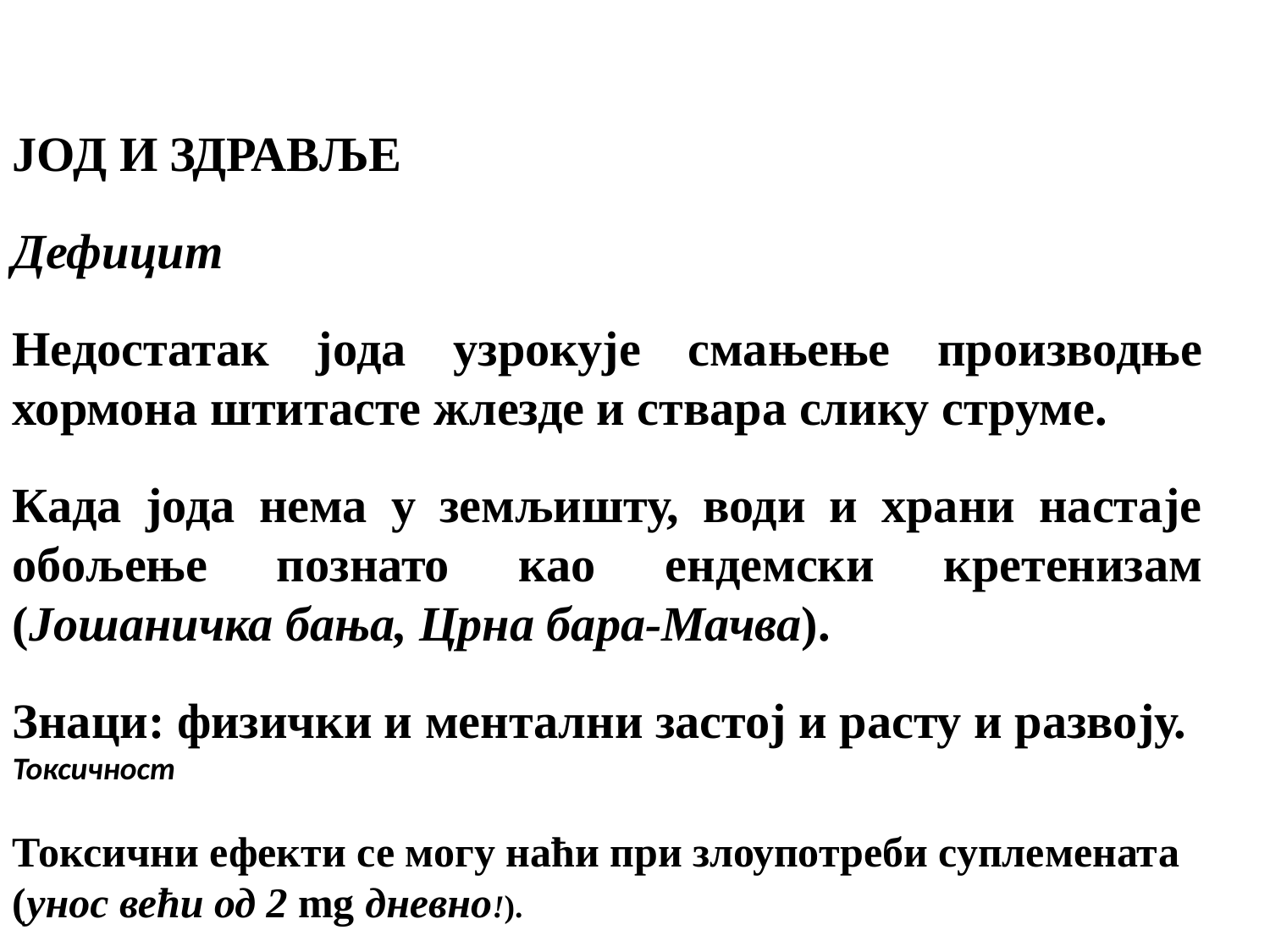

ЈОД И ЗДРАВЉЕ

Дефицит

Недостатак јода узрокује смањење производње хормона штитасте жлезде и ствара слику струме.

Када јода нема у земљишту, води и храни настаје обољење познато као ендемски кретенизам (Јошаничка бања, Црна бара-Мачва).

Знаци: физички и ментални застој и расту и развоју.
Токсичност

Токсични ефекти се могу наћи при злоупотреби суплемената (унос већи од 2 mg дневно!).